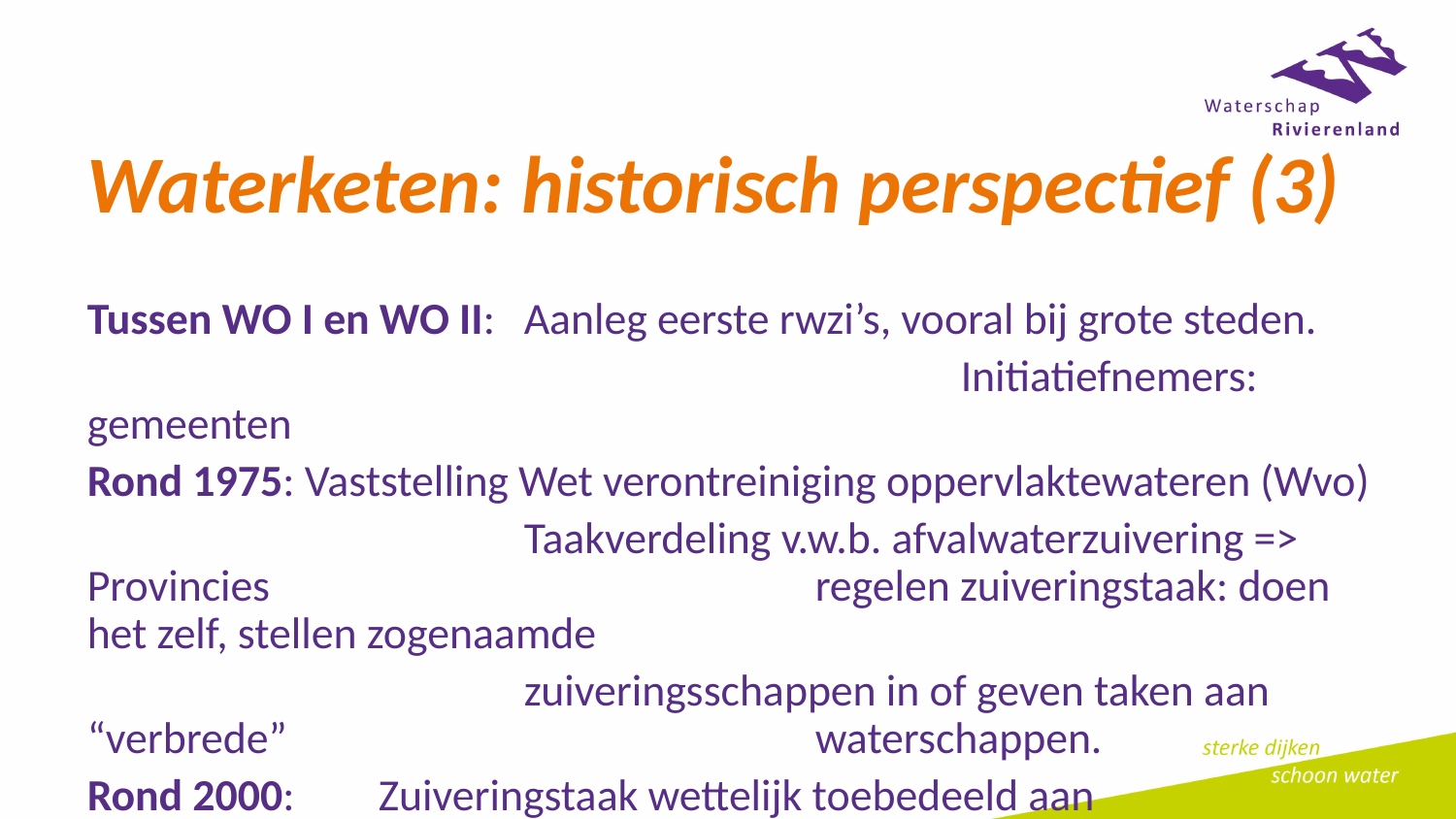

# Waterketen: historisch perspectief (3)

Tussen WO I en WO II:	Aanleg eerste rwzi’s, vooral bij grote steden.
						Initiatiefnemers: gemeenten
Rond 1975: Vaststelling Wet verontreiniging oppervlaktewateren (Wvo)
			Taakverdeling v.w.b. afvalwaterzuivering => Provincies 				regelen zuiveringstaak: doen het zelf, stellen zogenaamde
			zuiveringsschappen in of geven taken aan “verbrede” 				waterschappen.
Rond 2000:	Zuiveringstaak wettelijk toebedeeld aan waterschappen.